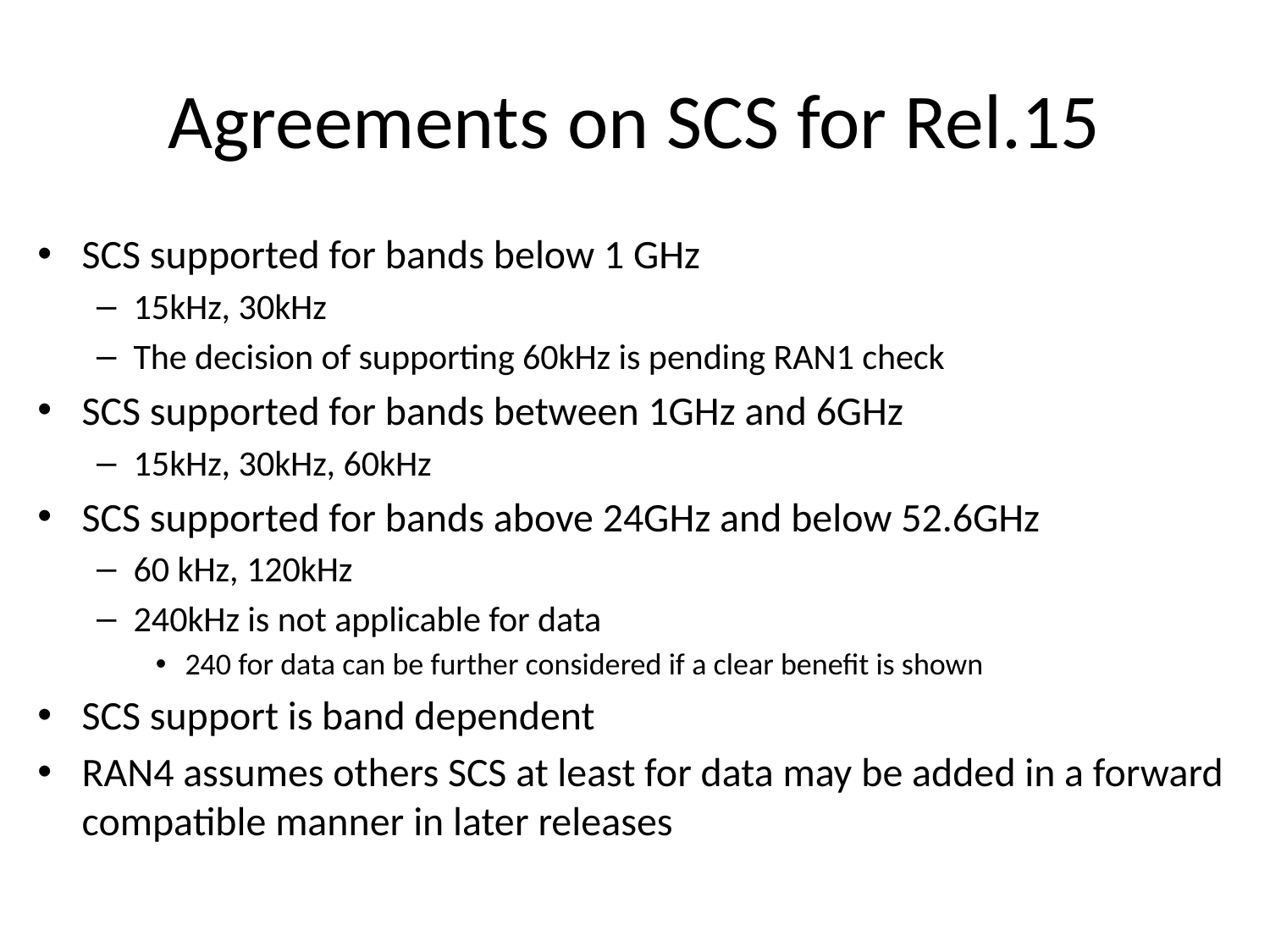

# Agreements on SCS for Rel.15
SCS supported for bands below 1 GHz
15kHz, 30kHz
The decision of supporting 60kHz is pending RAN1 check
SCS supported for bands between 1GHz and 6GHz
15kHz, 30kHz, 60kHz
SCS supported for bands above 24GHz and below 52.6GHz
60 kHz, 120kHz
240kHz is not applicable for data
240 for data can be further considered if a clear benefit is shown
SCS support is band dependent
RAN4 assumes others SCS at least for data may be added in a forward compatible manner in later releases